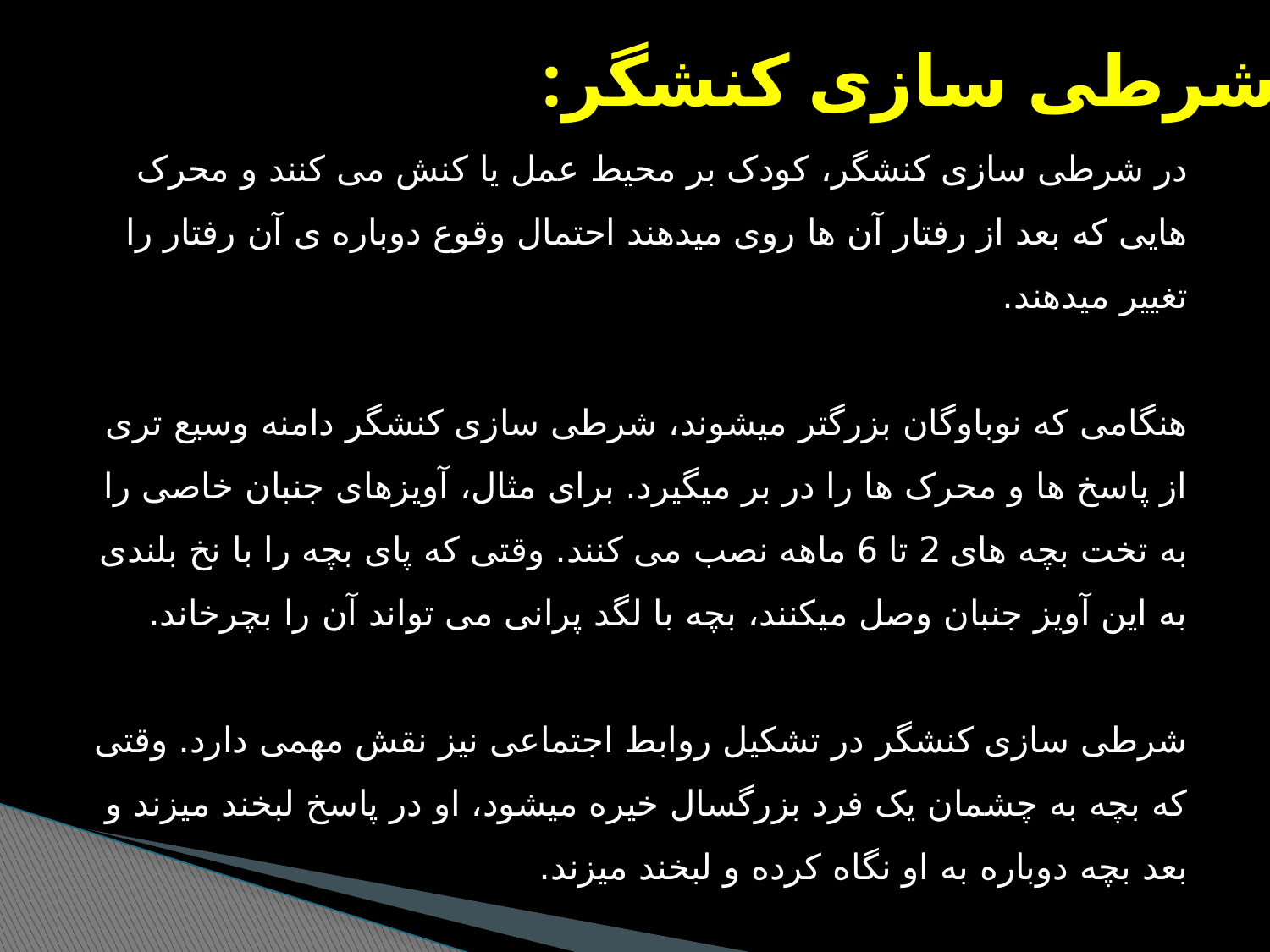

شرطی سازی کنشگر:
در شرطی سازی کنشگر، کودک بر محیط عمل یا کنش می کنند و محرک هایی که بعد از رفتار آن ها روی میدهند احتمال وقوع دوباره ی آن رفتار را تغییر میدهند.

هنگامی که نوباوگان بزرگتر میشوند، شرطی سازی کنشگر دامنه وسیع تری از پاسخ ها و محرک ها را در بر میگیرد. برای مثال، آویزهای جنبان خاصی را به تخت بچه های 2 تا 6 ماهه نصب می کنند. وقتی که پای بچه را با نخ بلندی به این آویز جنبان وصل میکنند، بچه با لگد پرانی می تواند آن را بچرخاند.

شرطی سازی کنشگر در تشکیل روابط اجتماعی نیز نقش مهمی دارد. وقتی که بچه به چشمان یک فرد بزرگسال خیره میشود، او در پاسخ لبخند میزند و بعد بچه دوباره به او نگاه کرده و لبخند میزند.